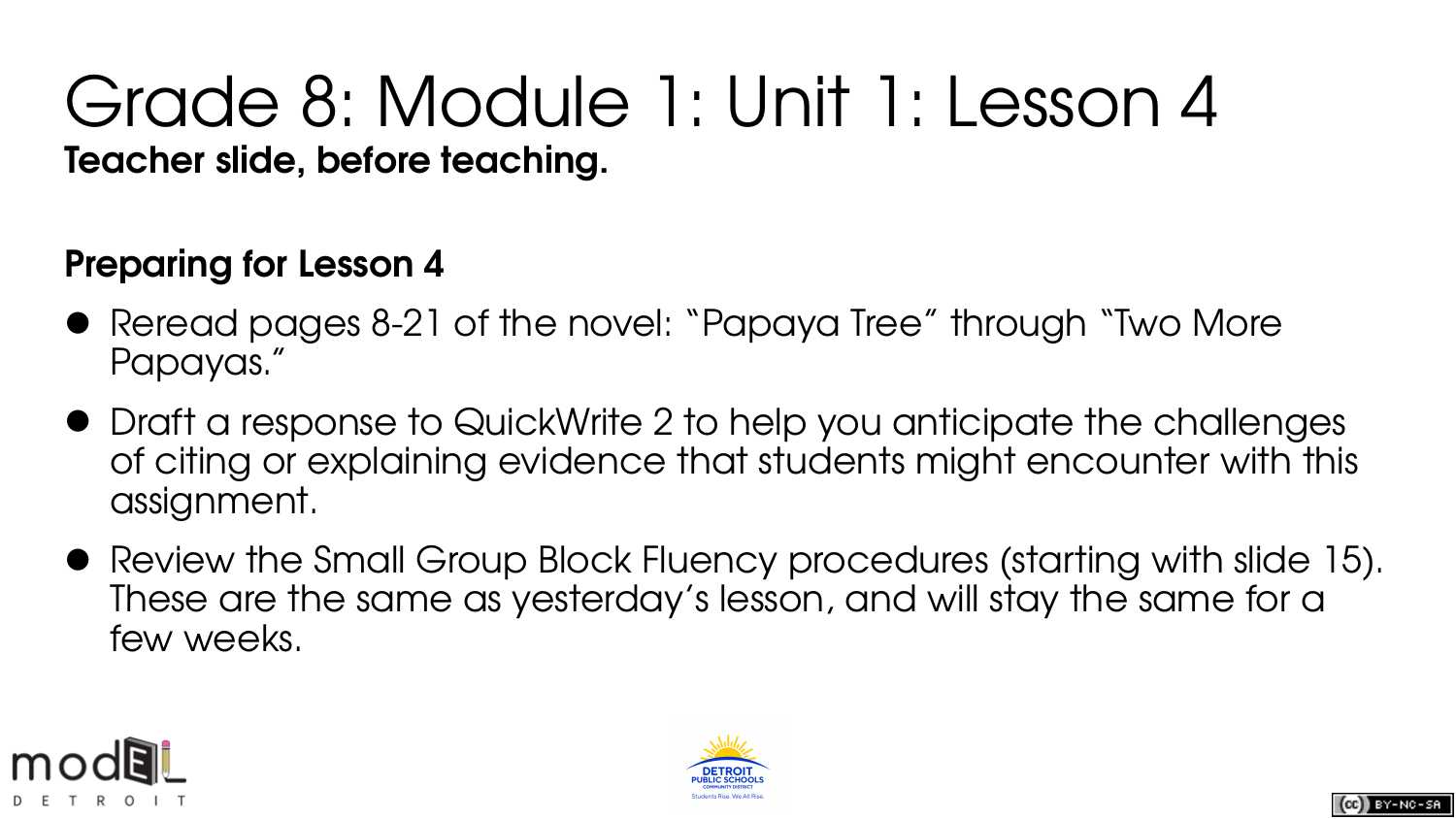

# Grade 8: Module 1: Unit 1: Lesson 4
Teacher slide, before teaching.
Preparing for Lesson 4
Reread pages 8-21 of the novel: “Papaya Tree” through “Two More Papayas.”
Draft a response to QuickWrite 2 to help you anticipate the challenges of citing or explaining evidence that students might encounter with this assignment.
Review the Small Group Block Fluency procedures (starting with slide 15). These are the same as yesterday’s lesson, and will stay the same for a few weeks.